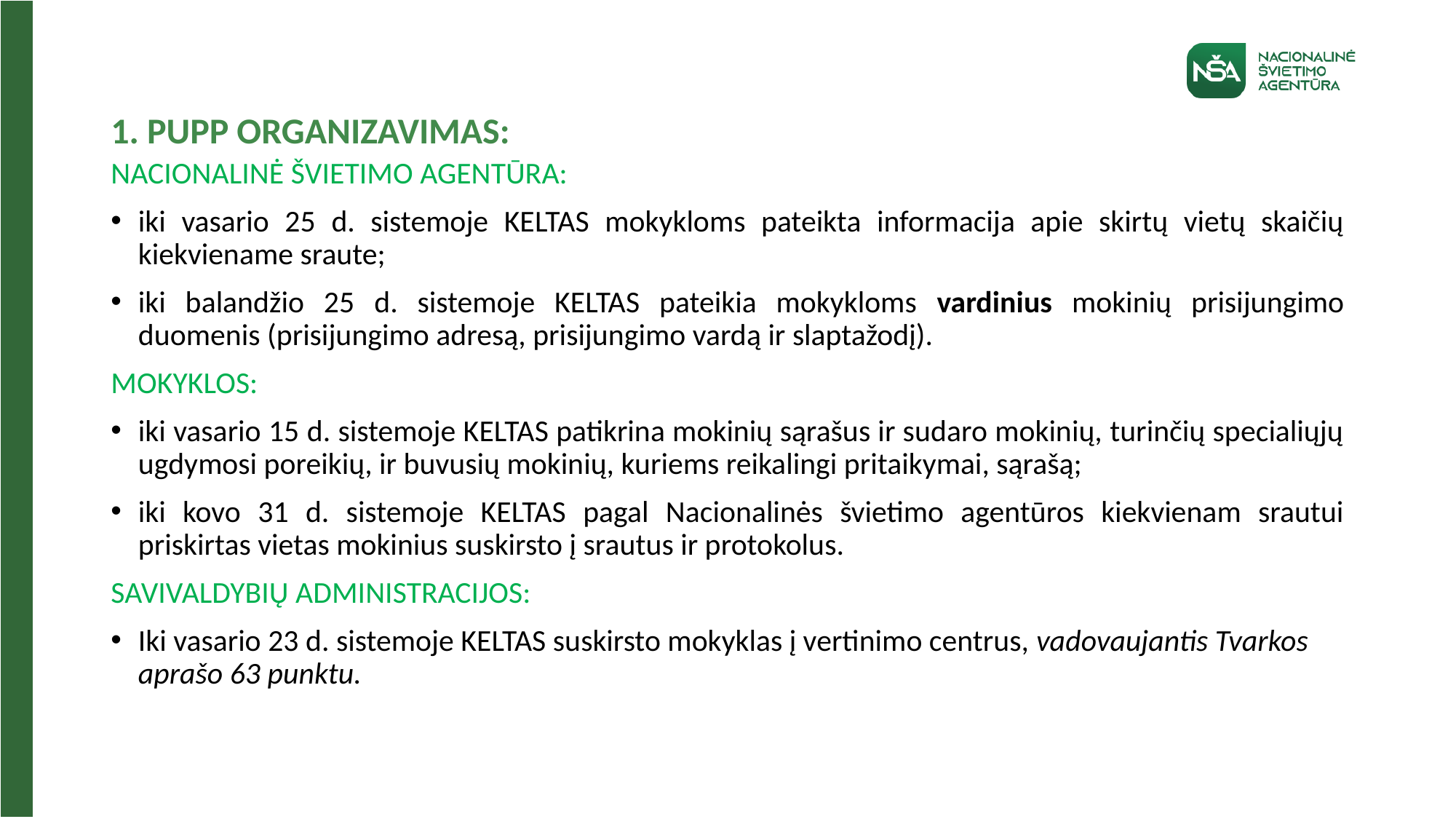

# 1. PUPP ORGANIZAVIMAS:
NACIONALINĖ ŠVIETIMO AGENTŪRA:
iki vasario 25 d. sistemoje KELTAS mokykloms pateikta informacija apie skirtų vietų skaičių kiekviename sraute;
iki balandžio 25 d. sistemoje KELTAS pateikia mokykloms vardinius mokinių prisijungimo duomenis (prisijungimo adresą, prisijungimo vardą ir slaptažodį).
MOKYKLOS:
iki vasario 15 d. sistemoje KELTAS patikrina mokinių sąrašus ir sudaro mokinių, turinčių specialiųjų ugdymosi poreikių, ir buvusių mokinių, kuriems reikalingi pritaikymai, sąrašą;
iki kovo 31 d. sistemoje KELTAS pagal Nacionalinės švietimo agentūros kiekvienam srautui priskirtas vietas mokinius suskirsto į srautus ir protokolus.
SAVIVALDYBIŲ ADMINISTRACIJOS:
Iki vasario 23 d. sistemoje KELTAS suskirsto mokyklas į vertinimo centrus, vadovaujantis Tvarkos aprašo 63 punktu.